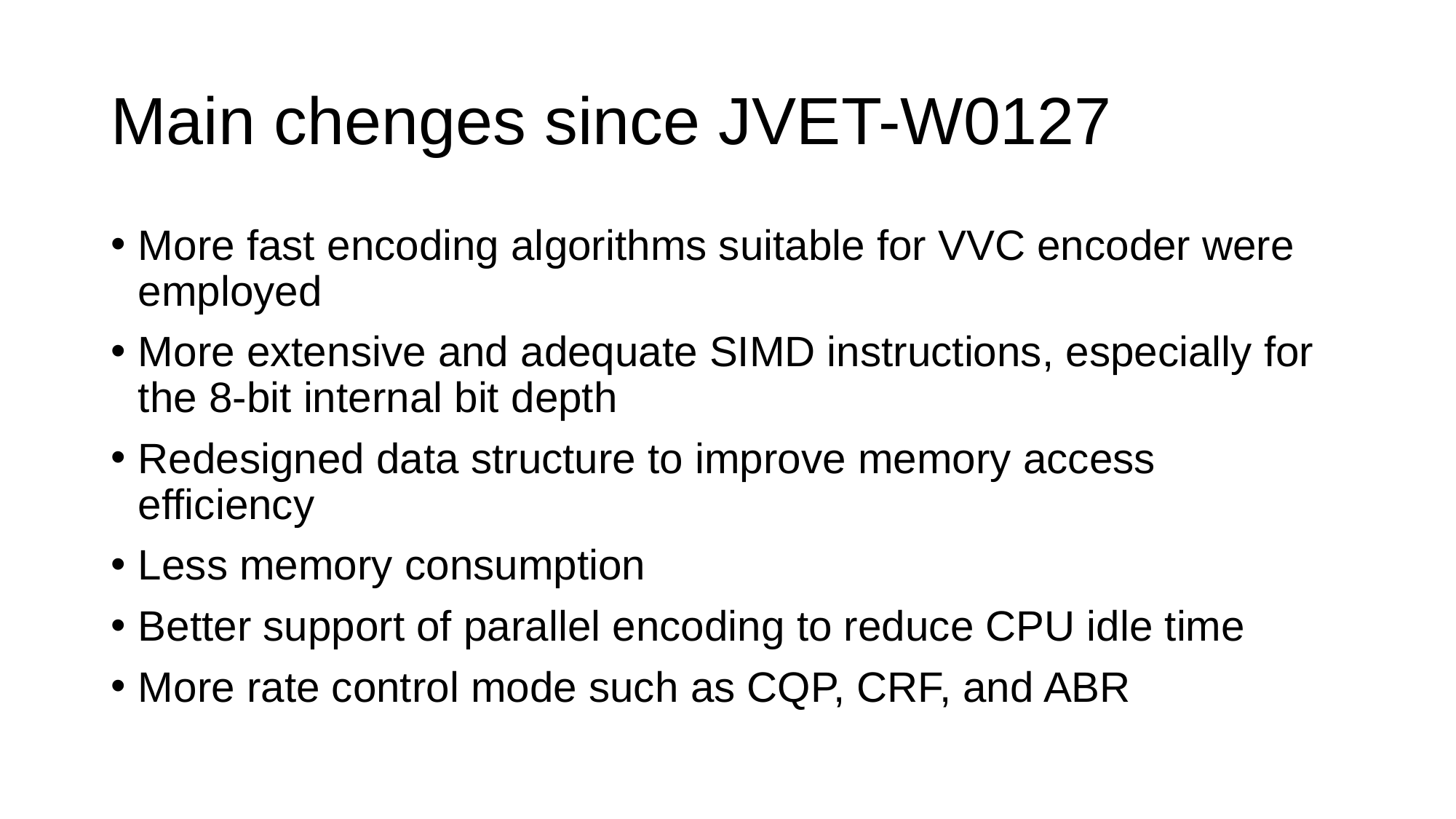

# Main chenges since JVET-W0127
More fast encoding algorithms suitable for VVC encoder were employed
More extensive and adequate SIMD instructions, especially for the 8-bit internal bit depth
Redesigned data structure to improve memory access efficiency
Less memory consumption
Better support of parallel encoding to reduce CPU idle time
More rate control mode such as CQP, CRF, and ABR